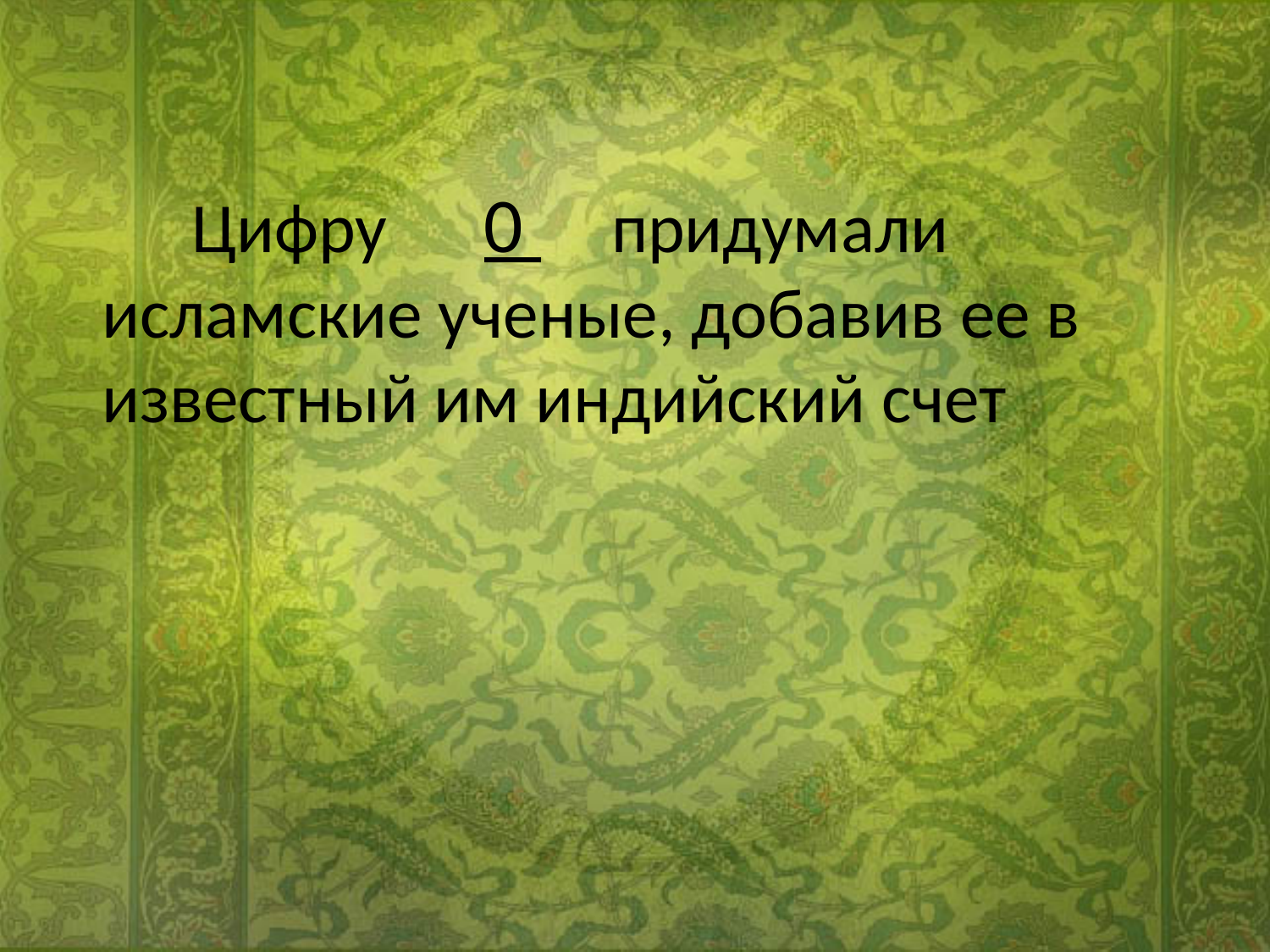

Цифру      0     придумали  исламские ученые, добавив ее в известный им индийский счет